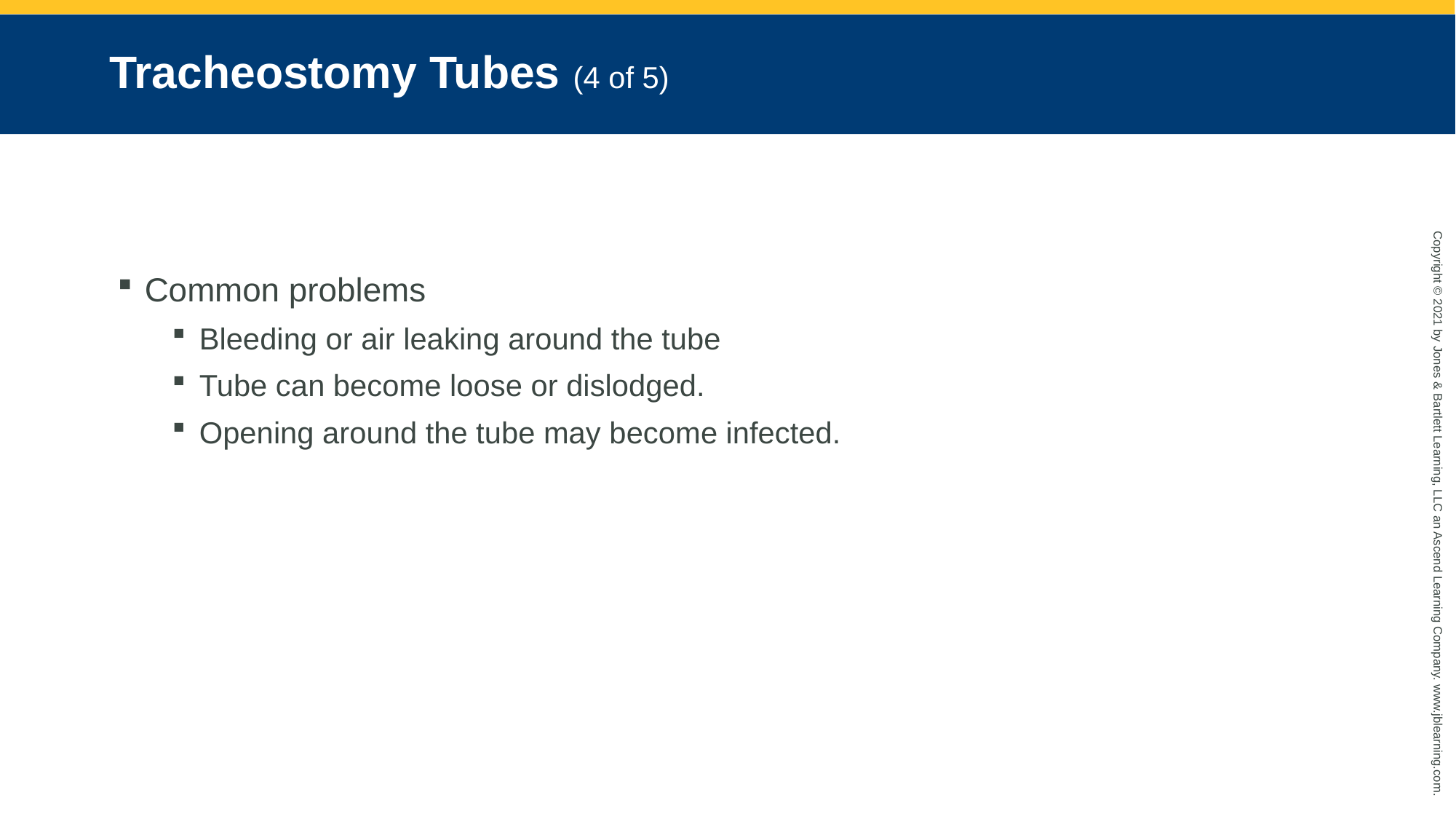

# Tracheostomy Tubes (4 of 5)
Common problems
Bleeding or air leaking around the tube
Tube can become loose or dislodged.
Opening around the tube may become infected.